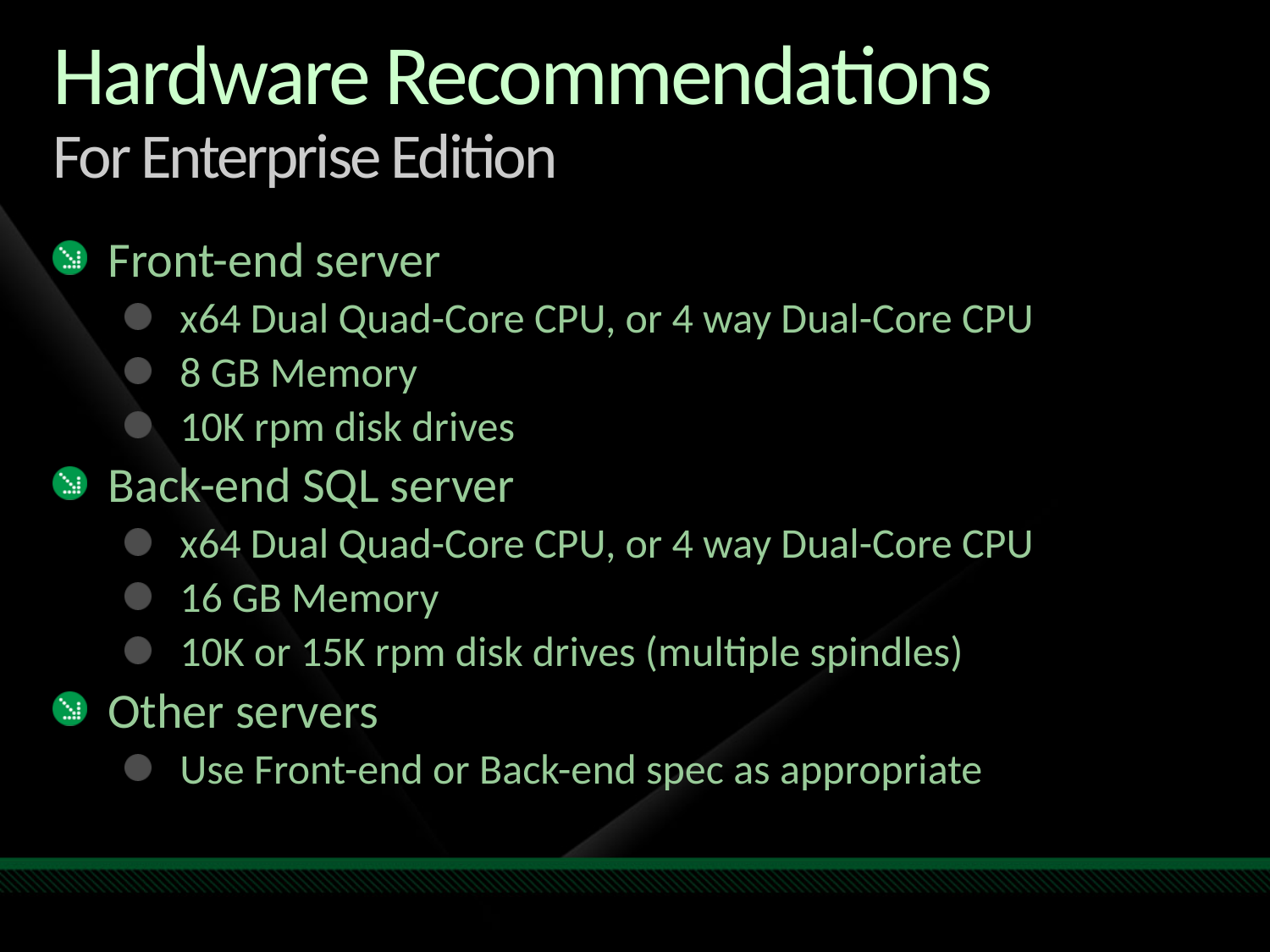

# Hardware Recommendations For Enterprise Edition
Front-end server
x64 Dual Quad-Core CPU, or 4 way Dual-Core CPU
8 GB Memory
10K rpm disk drives
Back-end SQL server
x64 Dual Quad-Core CPU, or 4 way Dual-Core CPU
16 GB Memory
10K or 15K rpm disk drives (multiple spindles)
Other servers
Use Front-end or Back-end spec as appropriate